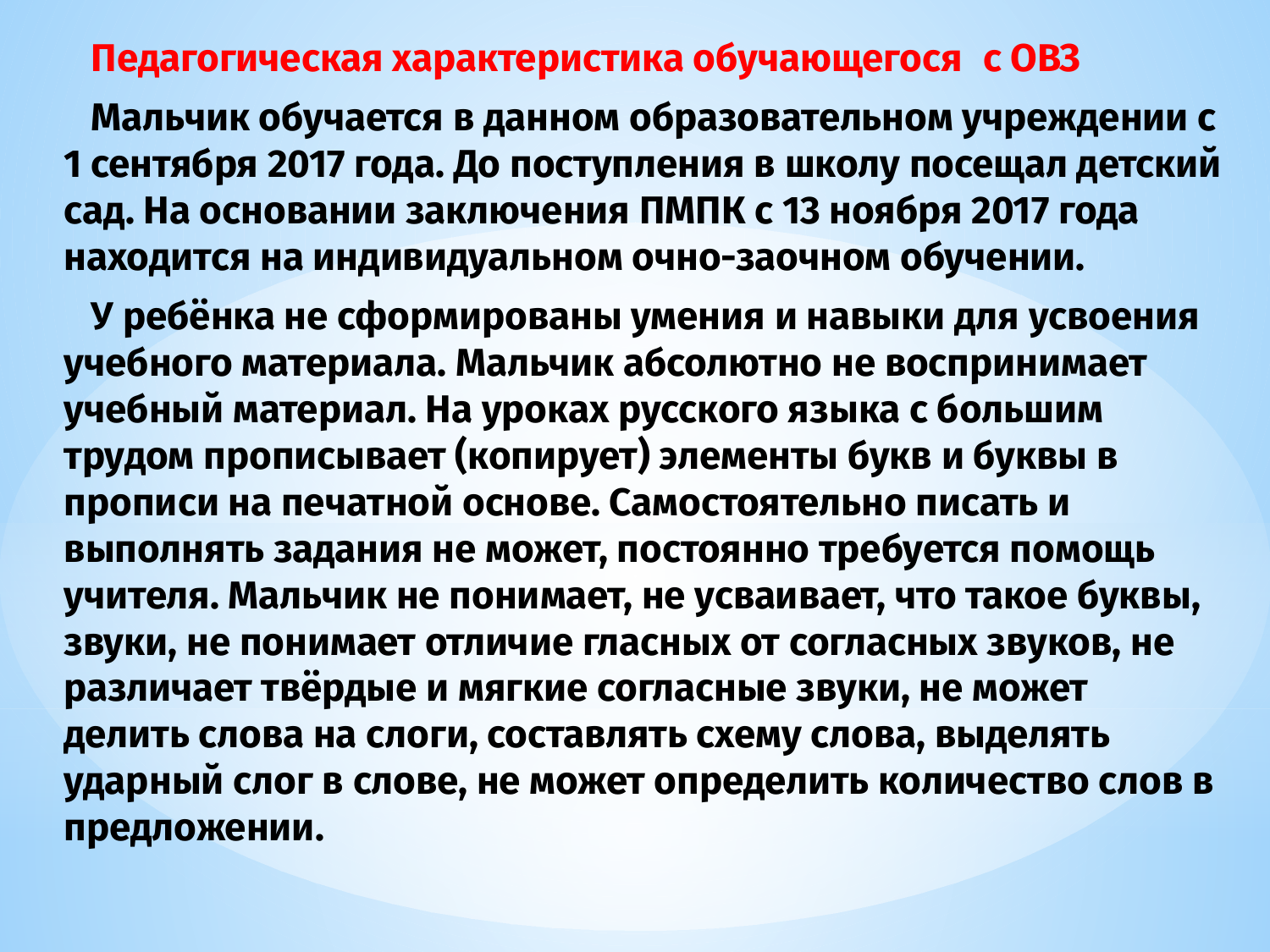

Педагогическая характеристика обучающегося  с ОВЗ
   Мальчик обучается в данном образовательном учреждении с 1 сентября 2017 года. До поступления в школу посещал детский сад. На основании заключения ПМПК с 13 ноября 2017 года находится на индивидуальном очно-заочном обучении.
   У ребёнка не сформированы умения и навыки для усвоения учебного материала. Мальчик абсолютно не воспринимает учебный материал. На уроках русского языка с большим трудом прописывает (копирует) элементы букв и буквы в прописи на печатной основе. Самостоятельно писать и выполнять задания не может, постоянно требуется помощь учителя. Мальчик не понимает, не усваивает, что такое буквы, звуки, не понимает отличие гласных от согласных звуков, не различает твёрдые и мягкие согласные звуки, не может делить слова на слоги, составлять схему слова, выделять ударный слог в слове, не может определить количество слов в предложении.

#